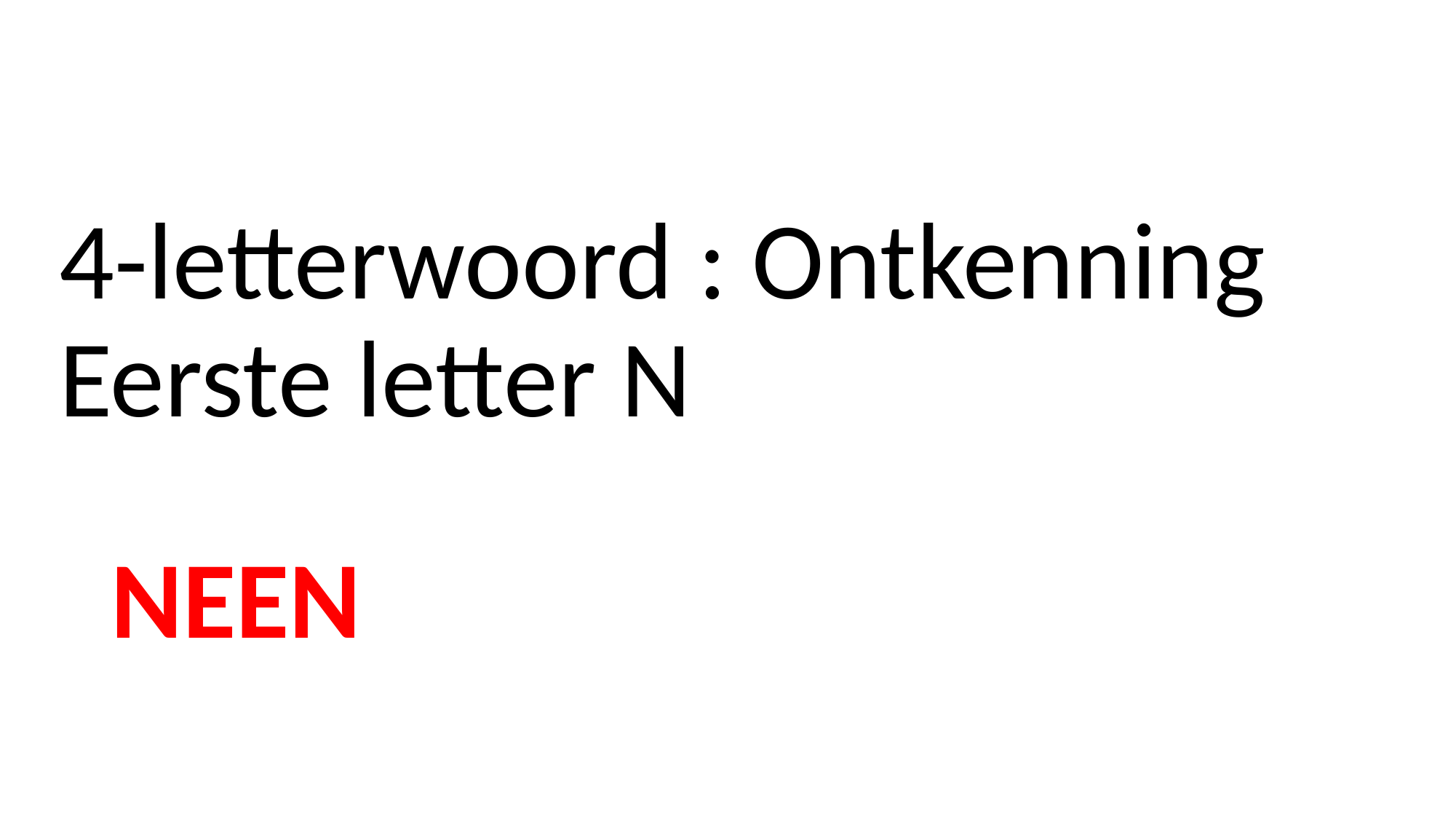

# 4-letterwoord : Ontkenning Eerste letter N
NEEN